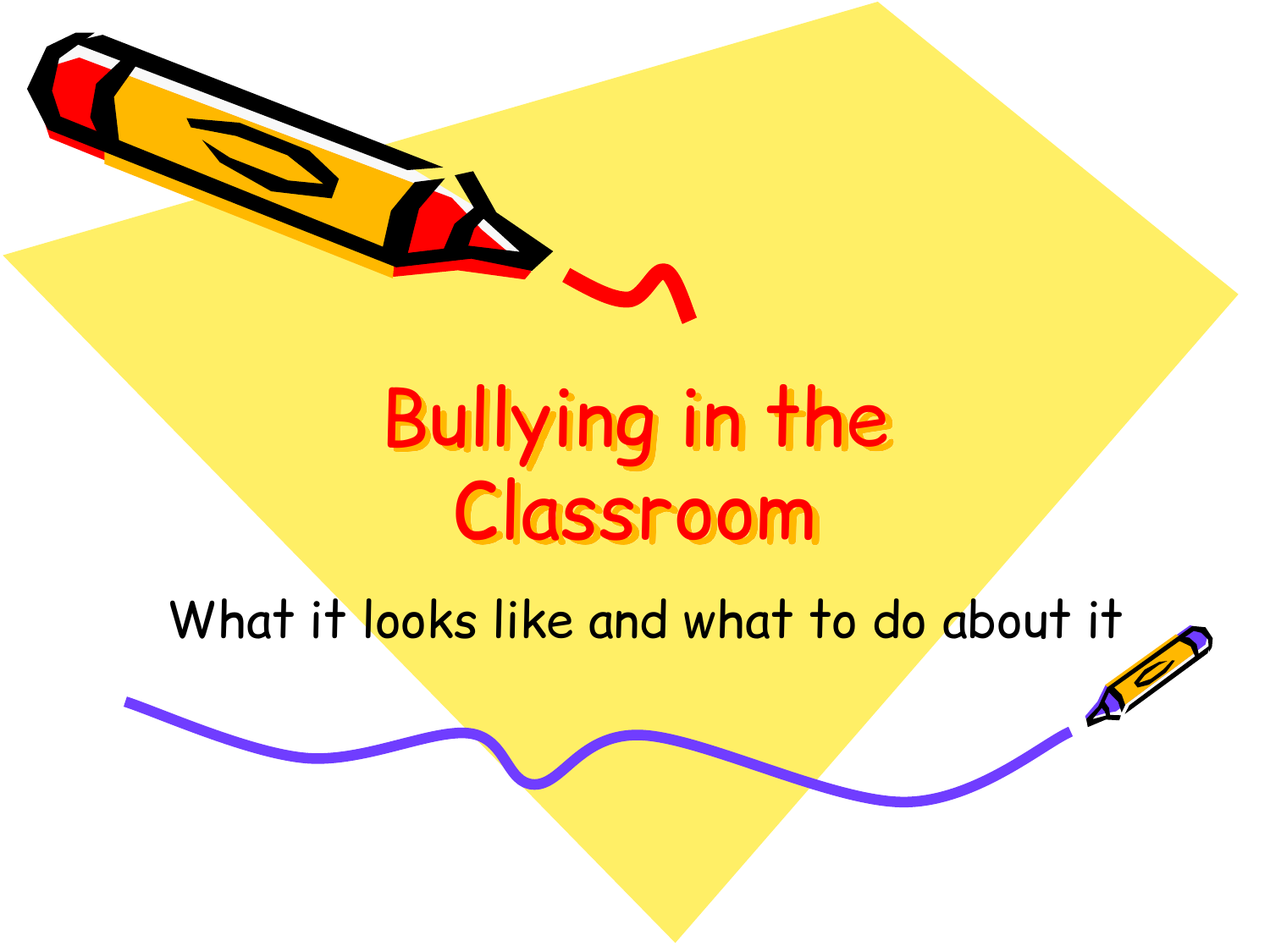

# Bullying in the Classroom
What it looks like and what to do about it